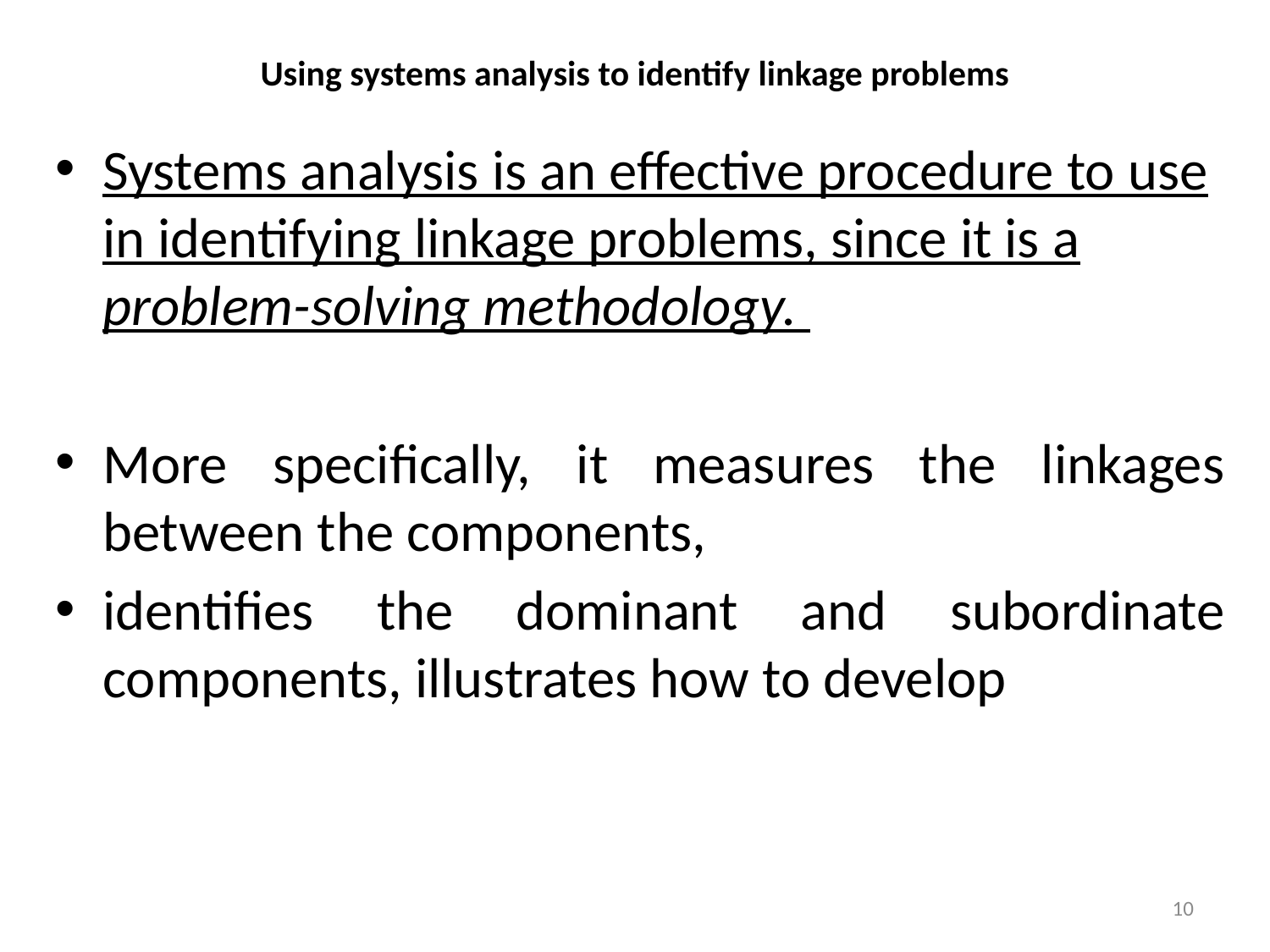

# Using systems analysis to identify linkage problems
Systems analysis is an effective procedure to use in identifying linkage problems, since it is a problem-solving methodology.

More specifically, it measures the linkages between the components,
identifies the dominant and subordinate components, illustrates how to develop
10